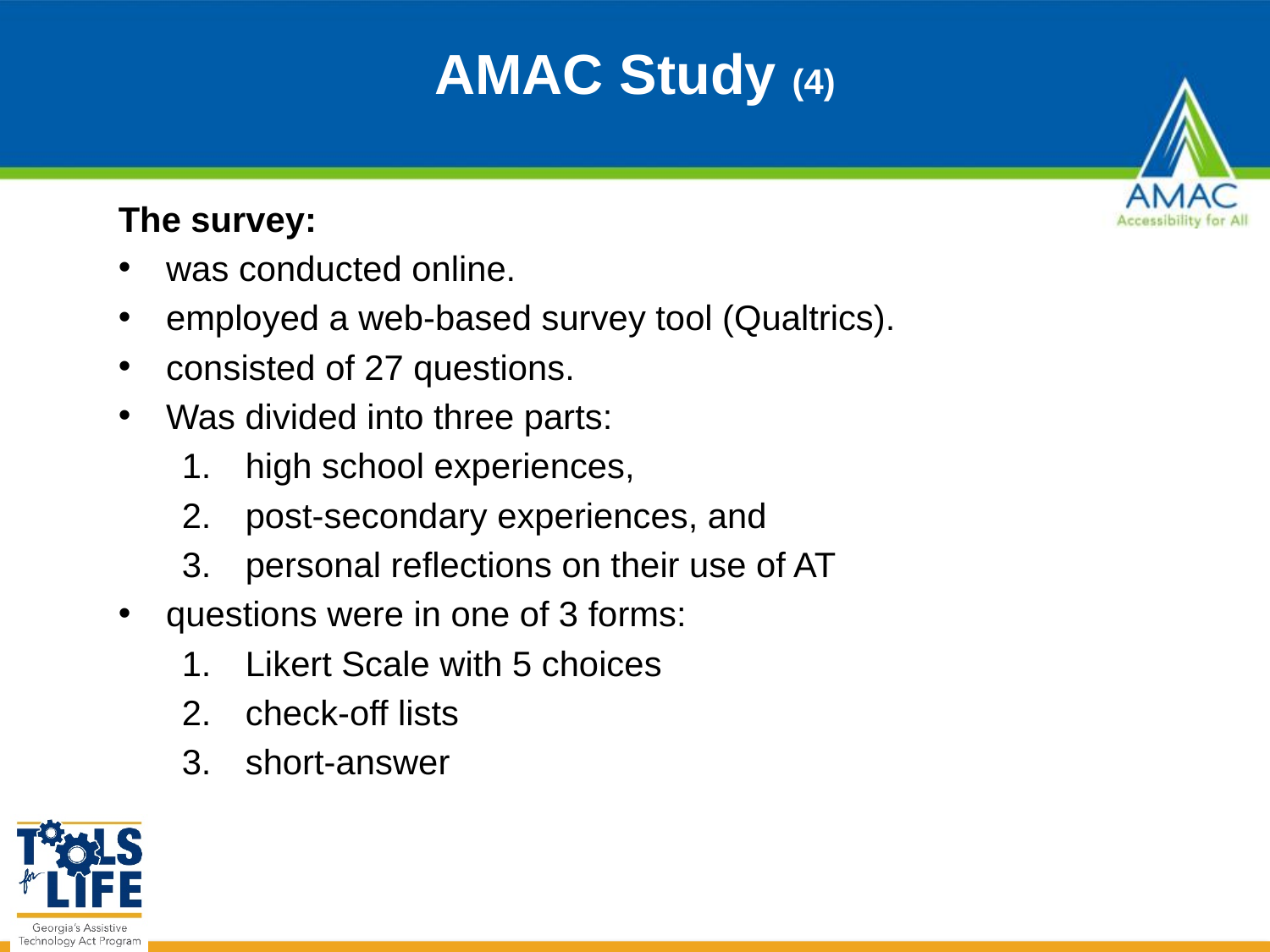

# AMAC Study (4)
The survey:
was conducted online.
employed a web-based survey tool (Qualtrics).
consisted of 27 questions.
Was divided into three parts:
high school experiences,
post-secondary experiences, and
personal reflections on their use of AT
questions were in one of 3 forms:
Likert Scale with 5 choices
check-off lists
short-answer